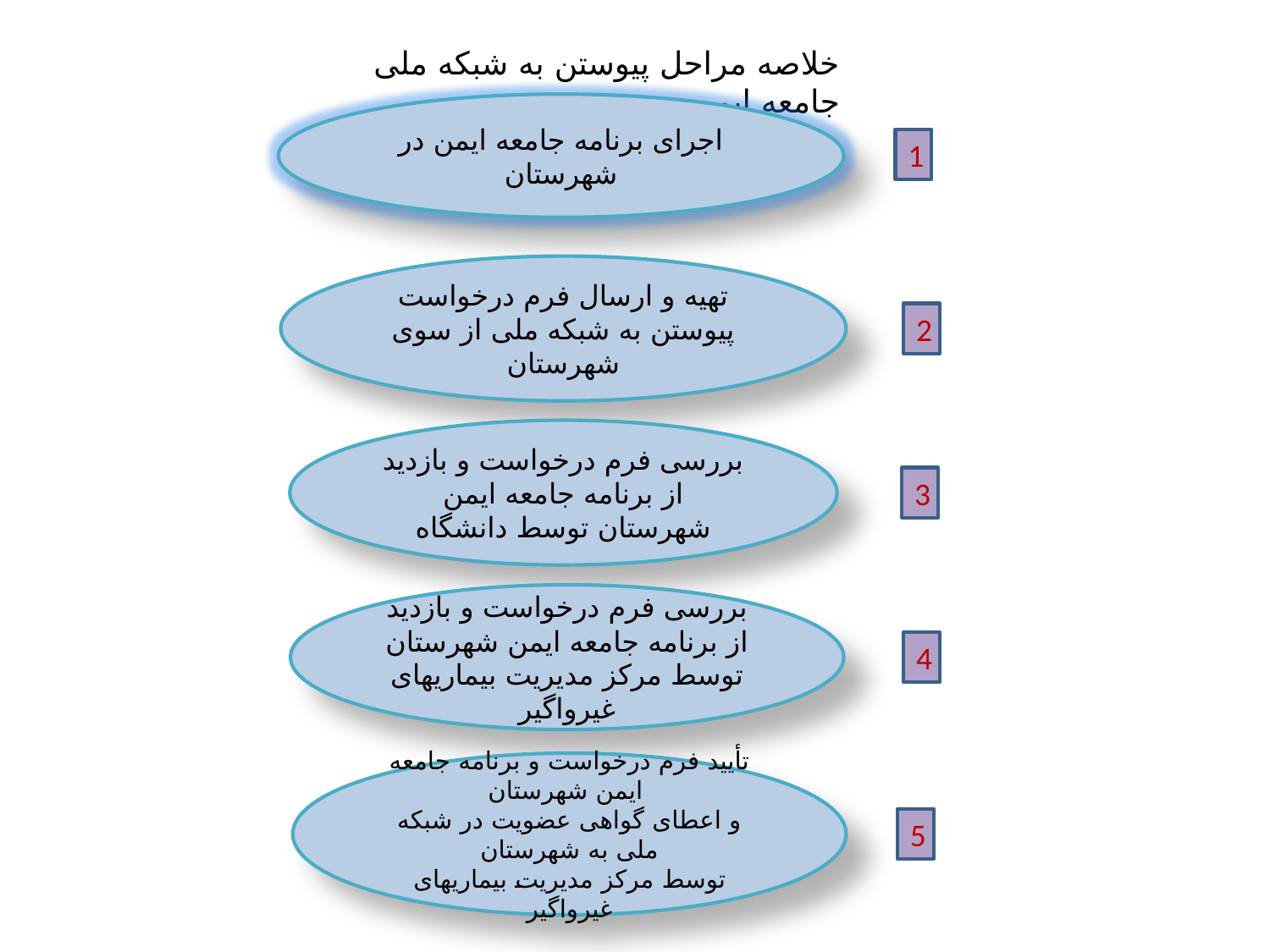

خلاصه مراحل پیوستن به شبکه ملی جامعه ایمن
اجرای برنامه جامعه ایمن در شهرستان
1
تهیه و ارسال فرم درخواست پیوستن به شبکه ملی از سوی شهرستان
2
بررسی فرم درخواست و بازدید از برنامه جامعه ایمن شهرستان توسط دانشگاه
3
بررسی فرم درخواست و بازدید از برنامه جامعه ایمن شهرستان توسط مرکز مدیریت بیماریهای غیرواگیر
4
تأیید فرم درخواست و برنامه جامعه ایمن شهرستان
و اعطای گواهی عضویت در شبکه ملی به شهرستان
توسط مرکز مدیریت بیماریهای غیرواگیر
5